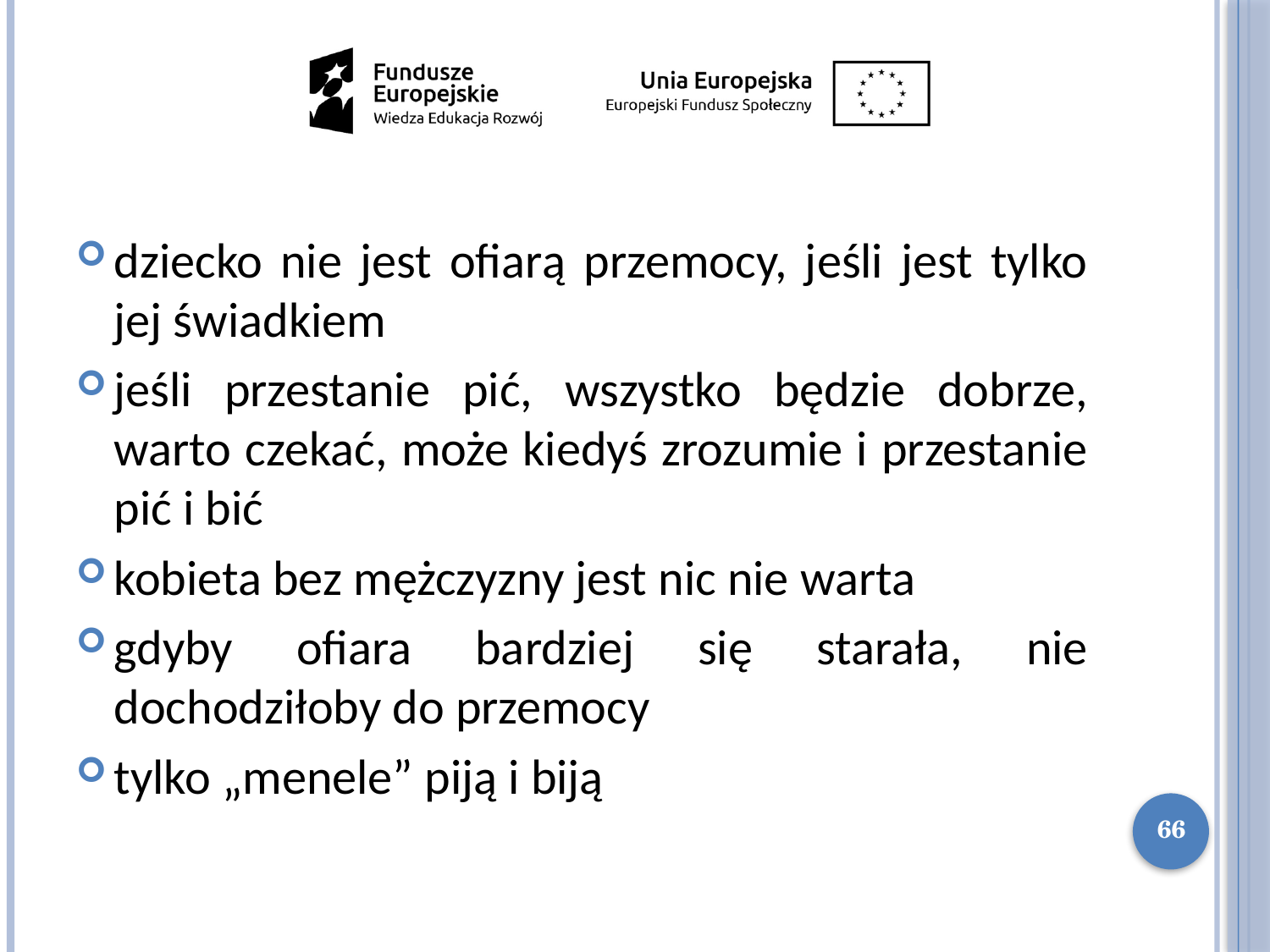

dziecko nie jest ofiarą przemocy, jeśli jest tylko jej świadkiem
jeśli przestanie pić, wszystko będzie dobrze, warto czekać, może kiedyś zrozumie i przestanie pić i bić
kobieta bez mężczyzny jest nic nie warta
gdyby ofiara bardziej się starała, nie dochodziłoby do przemocy
tylko „menele” piją i biją

66